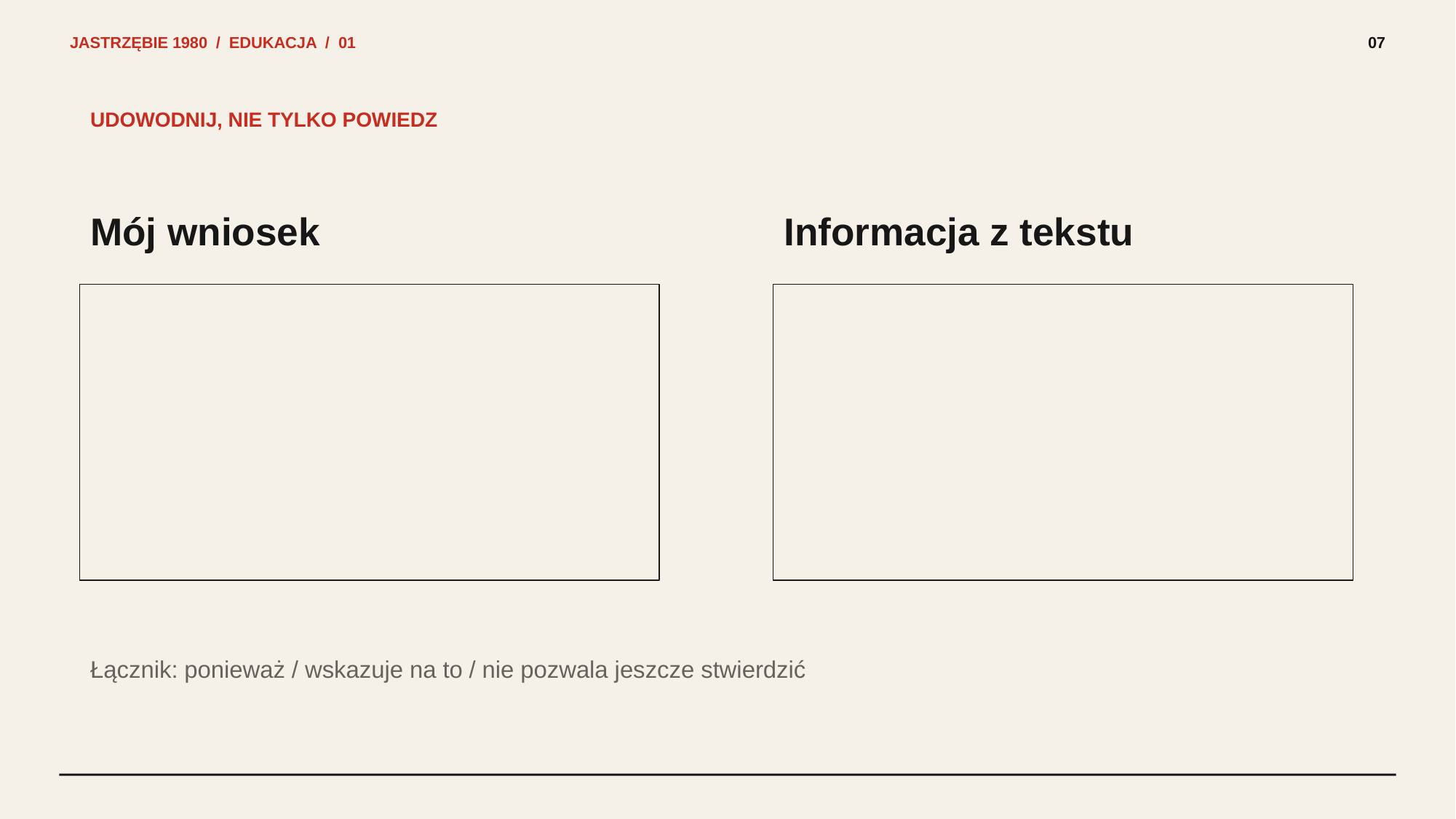

JASTRZĘBIE 1980  /  EDUKACJA  /  01
07
UDOWODNIJ, NIE TYLKO POWIEDZ
Mój wniosek
Informacja z tekstu

Łącznik: ponieważ / wskazuje na to / nie pozwala jeszcze stwierdzić